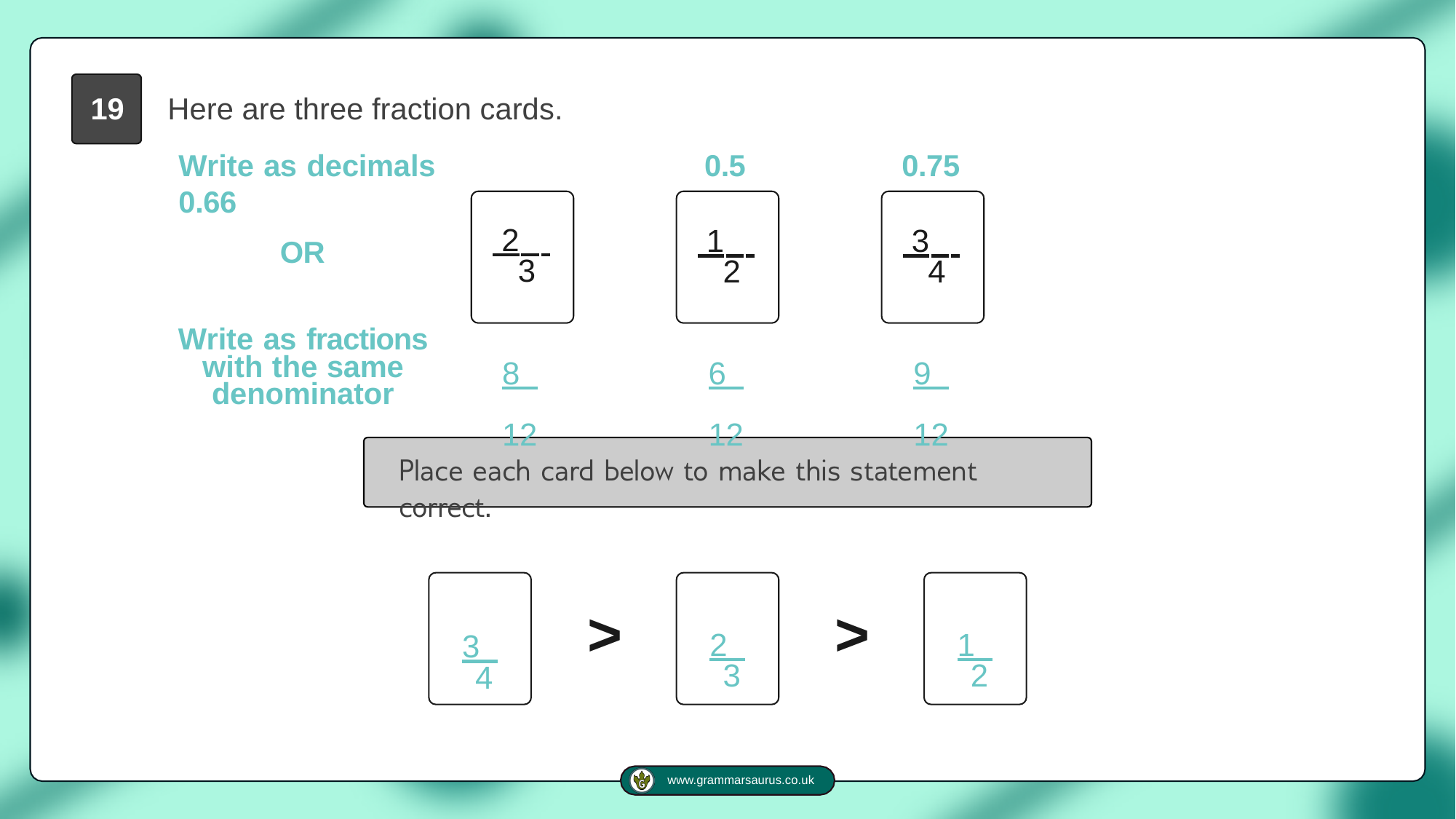

19	Here are three fraction cards.
Write as decimals	0.66

0.5
0.75

 21   3
 11   2
 31   4
OR
Write as fractions with the same denominator
 81  12
 61  12
 91  12

Place each card below to make this statement correct.

>
>
 11  2
 21  3
 31  4
www.grammarsaurus.co.uk